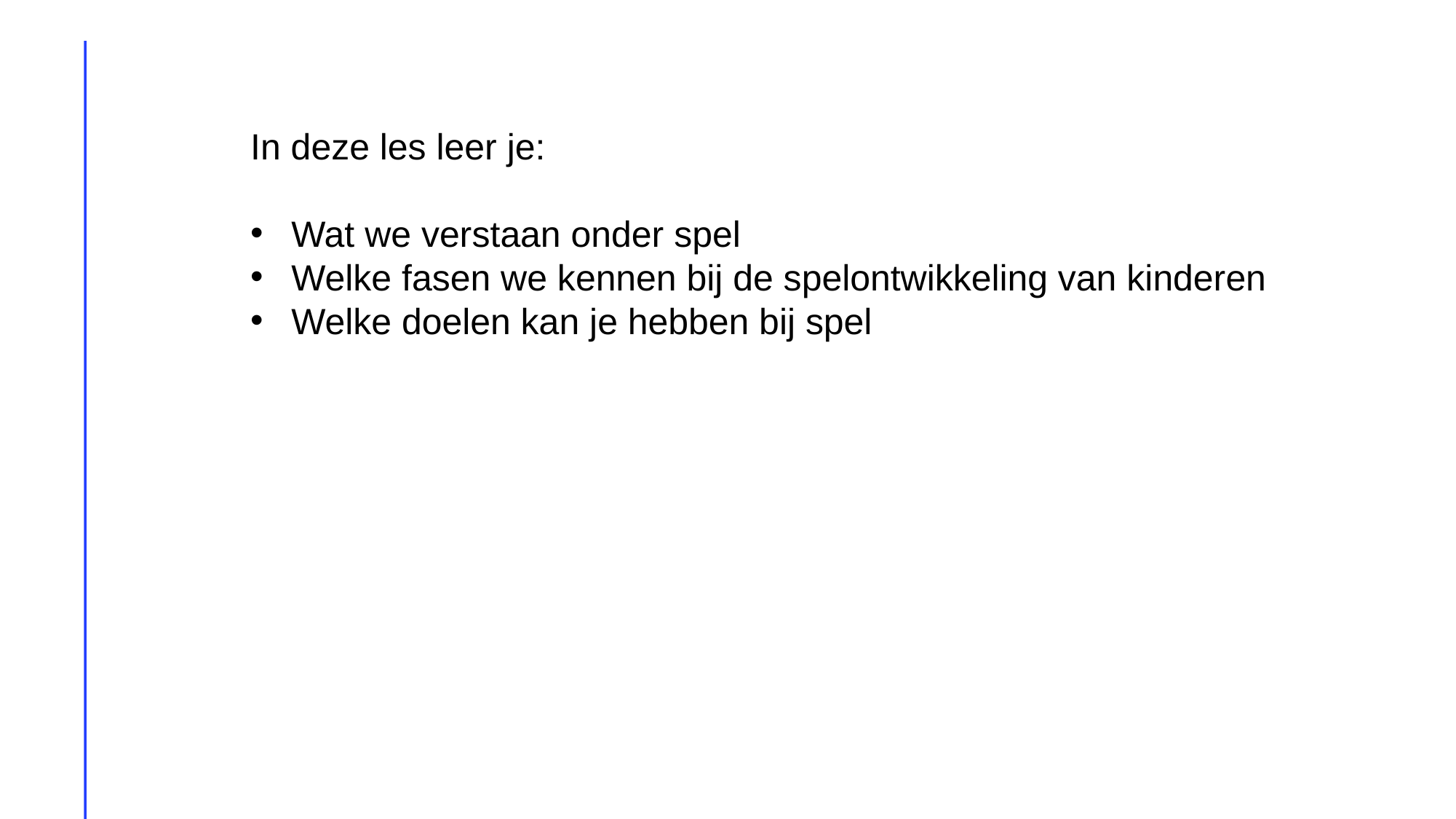

In deze les leer je:

Wat we verstaan onder spel
Welke fasen we kennen bij de spelontwikkeling van kinderen
Welke doelen kan je hebben bij spel